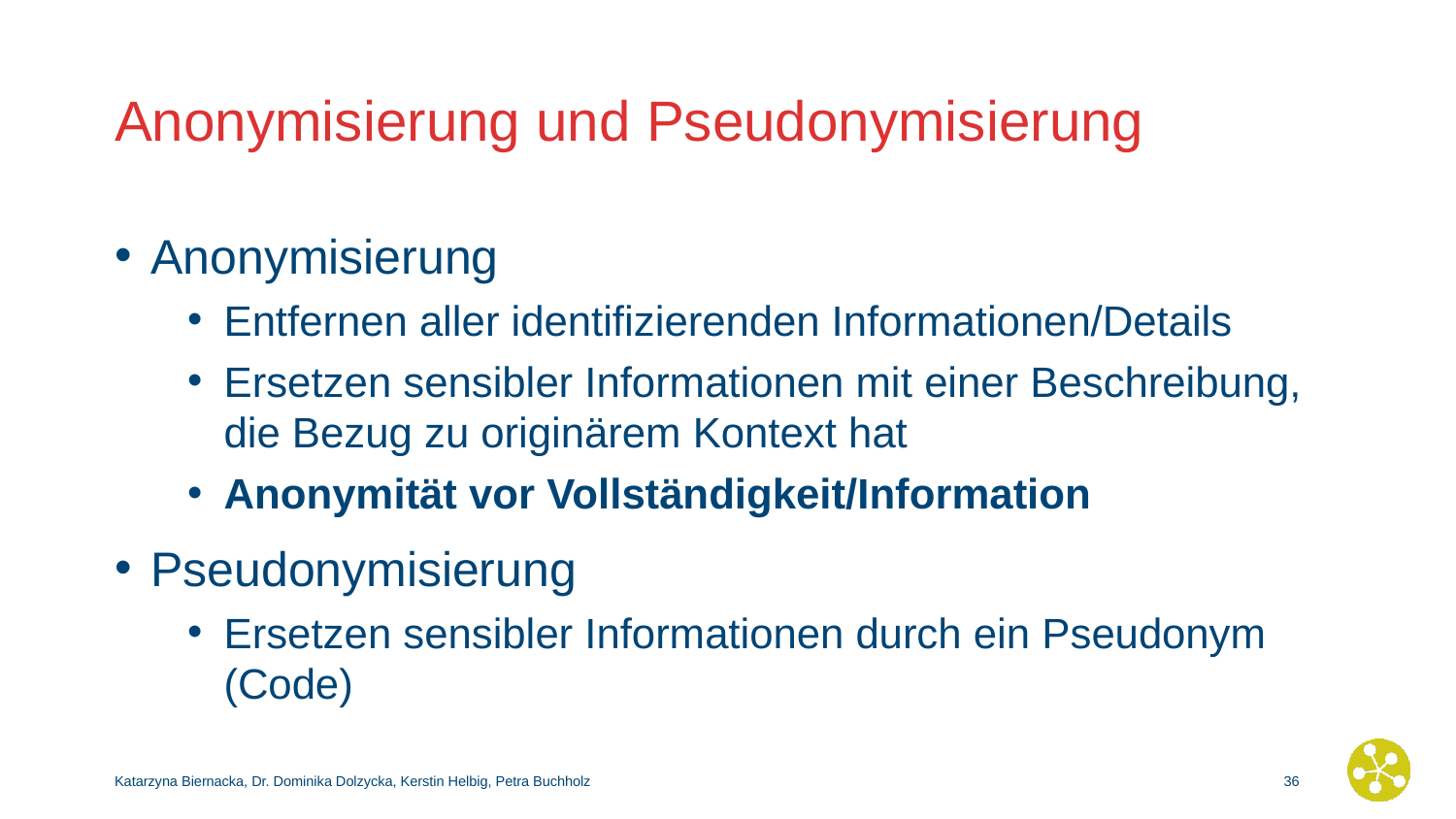

# Anonymisierung und Pseudonymisierung
Anonymisierung
Entfernen aller identifizierenden Informationen/Details
Ersetzen sensibler Informationen mit einer Beschreibung, die Bezug zu originärem Kontext hat
Anonymität vor Vollständigkeit/Information
Pseudonymisierung
Ersetzen sensibler Informationen durch ein Pseudonym (Code)

Katarzyna Biernacka, Dr. Dominika Dolzycka, Kerstin Helbig, Petra Buchholz
36